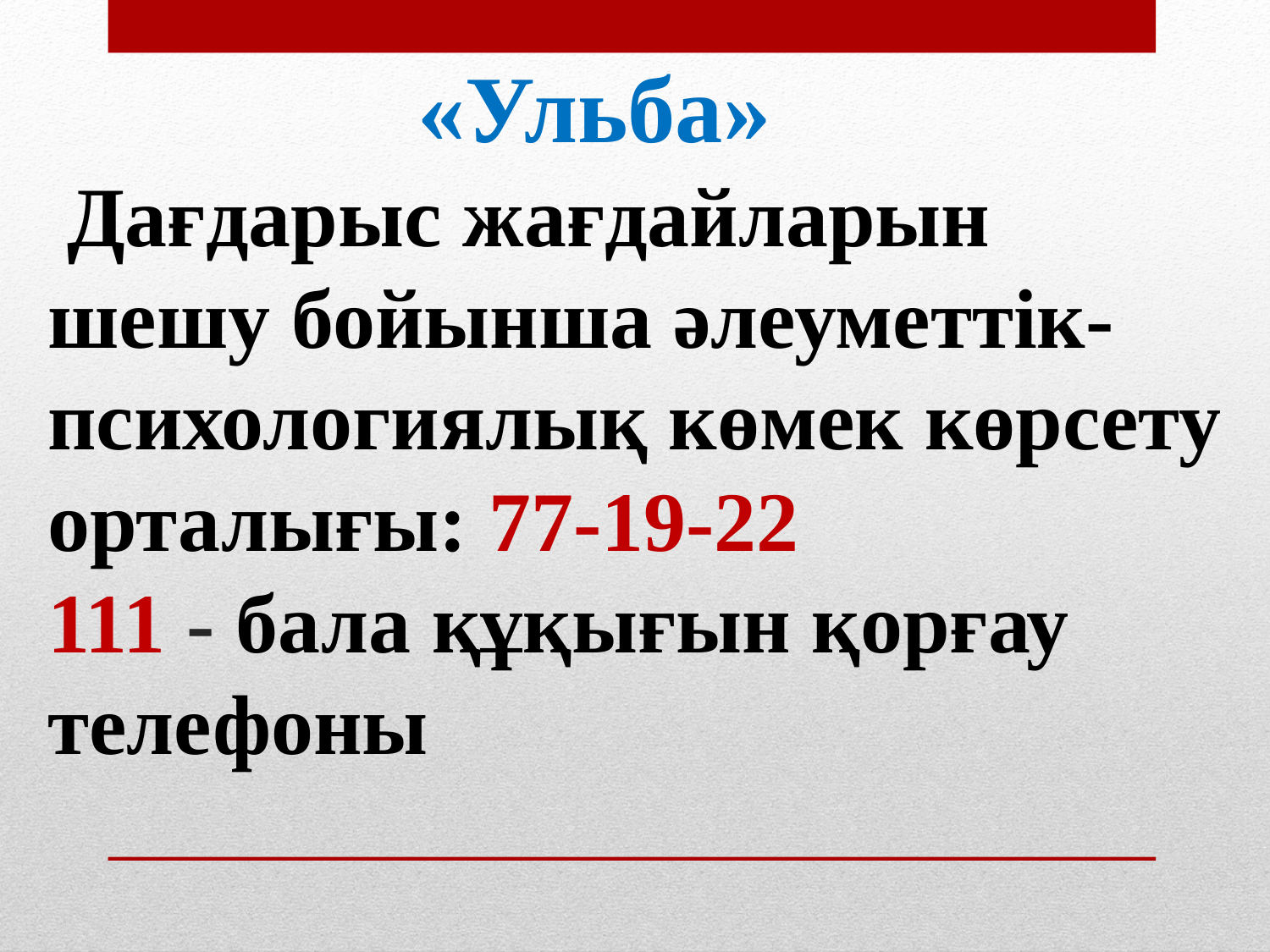

# «Ульба» Дағдарыс жағдайларын шешу бойынша әлеуметтік-психологиялық көмек көрсету орталығы: 77-19-22 111 - бала құқығын қорғау телефоны